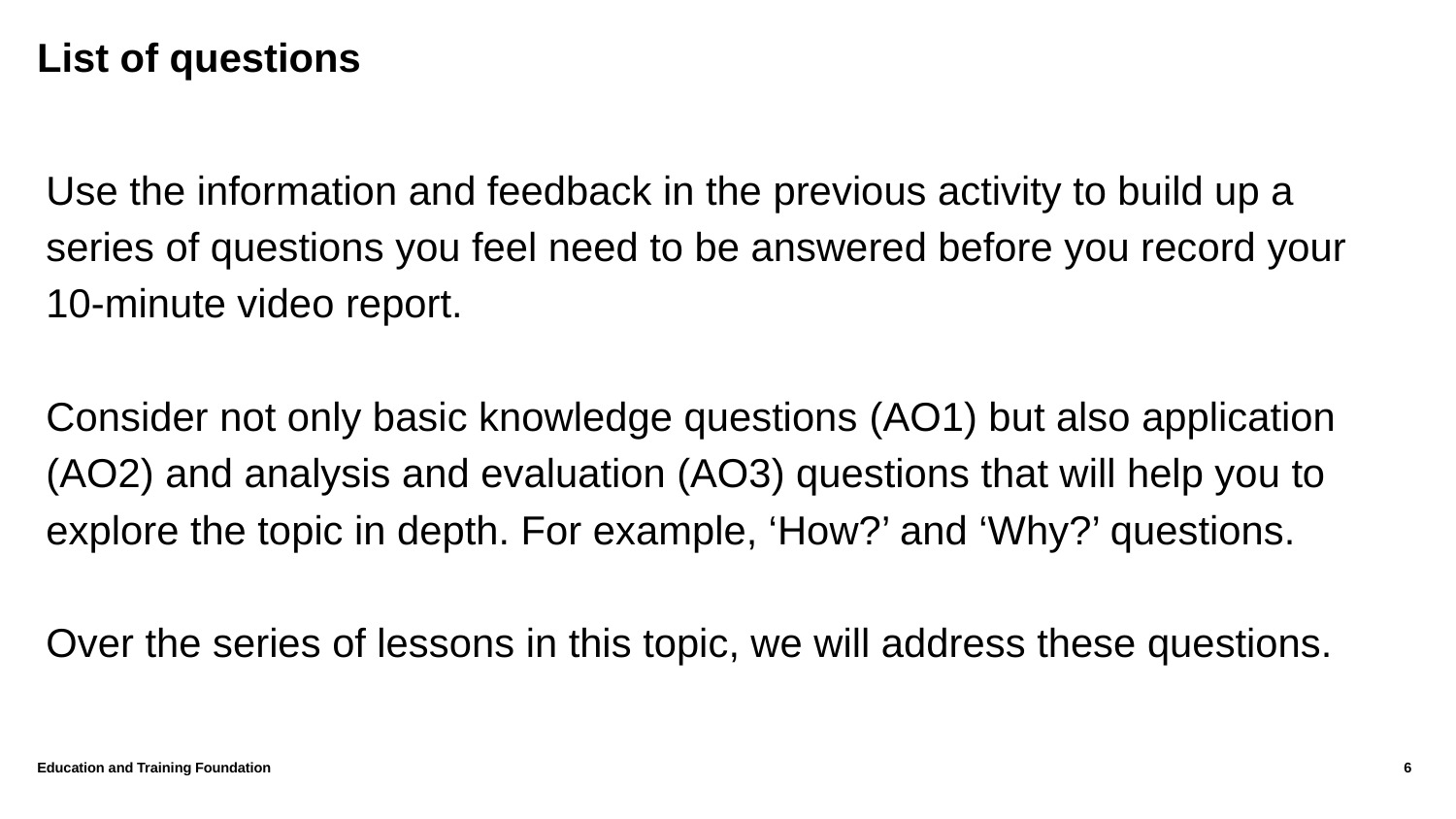

# List of questions
Use the information and feedback in the previous activity to build up a series of questions you feel need to be answered before you record your 10-minute video report.

Consider not only basic knowledge questions (AO1) but also application (AO2) and analysis and evaluation (AO3) questions that will help you to explore the topic in depth. For example, ‘How?’ and ‘Why?’ questions.

Over the series of lessons in this topic, we will address these questions.
Education and Training Foundation
6